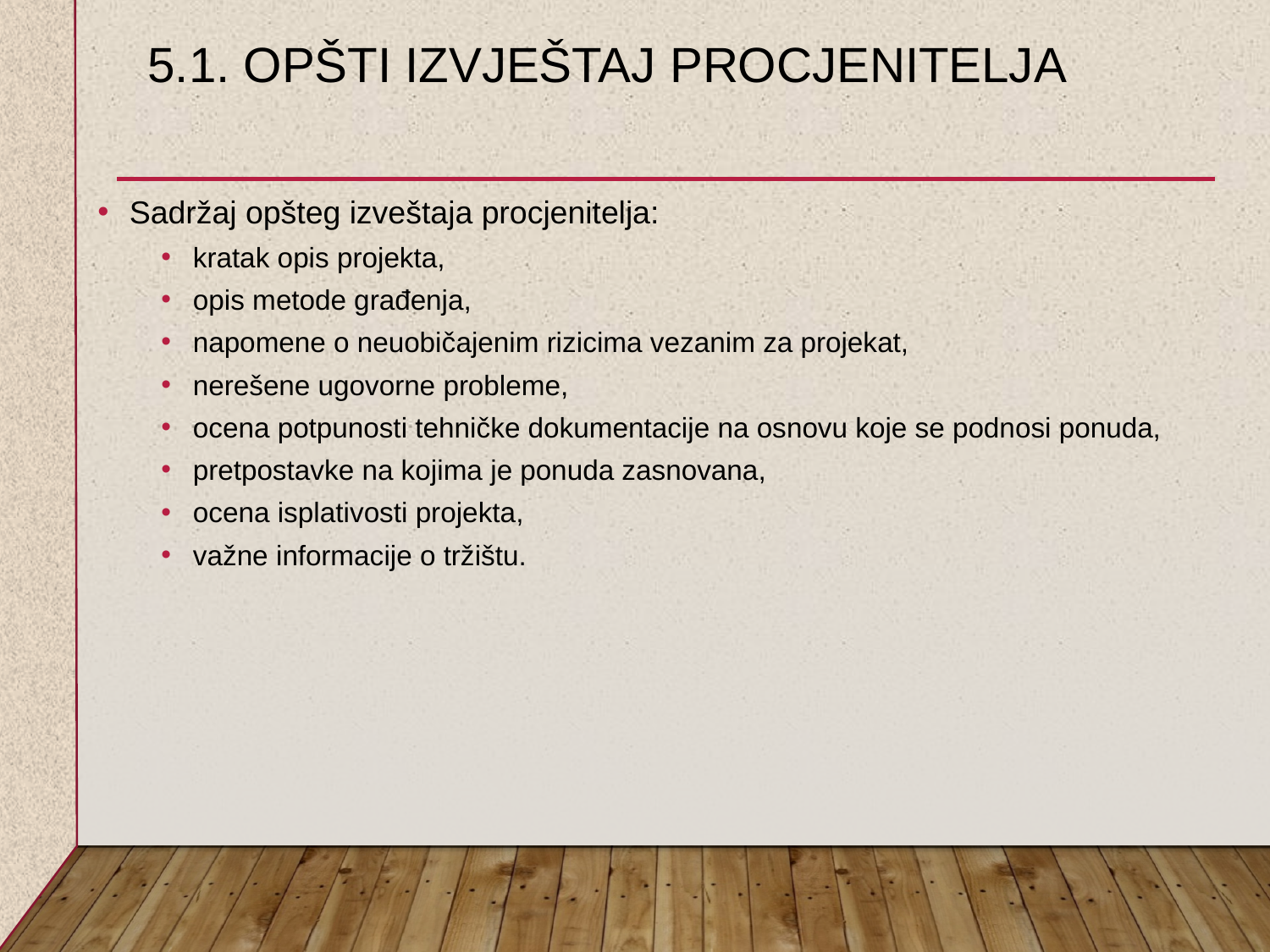

# 5.1. opšti IZVjEŠTAJ PROCjENITELJA
Sadržaj opšteg izveštaja procjenitelja:
kratak opis projekta,
opis metode građenja,
napomene o neuobičajenim rizicima vezanim za projekat,
nerešene ugovorne probleme,
ocena potpunosti tehničke dokumentacije na osnovu koje se podnosi ponuda,
pretpostavke na kojima je ponuda zasnovana,
ocena isplativosti projekta,
važne informacije o tržištu.